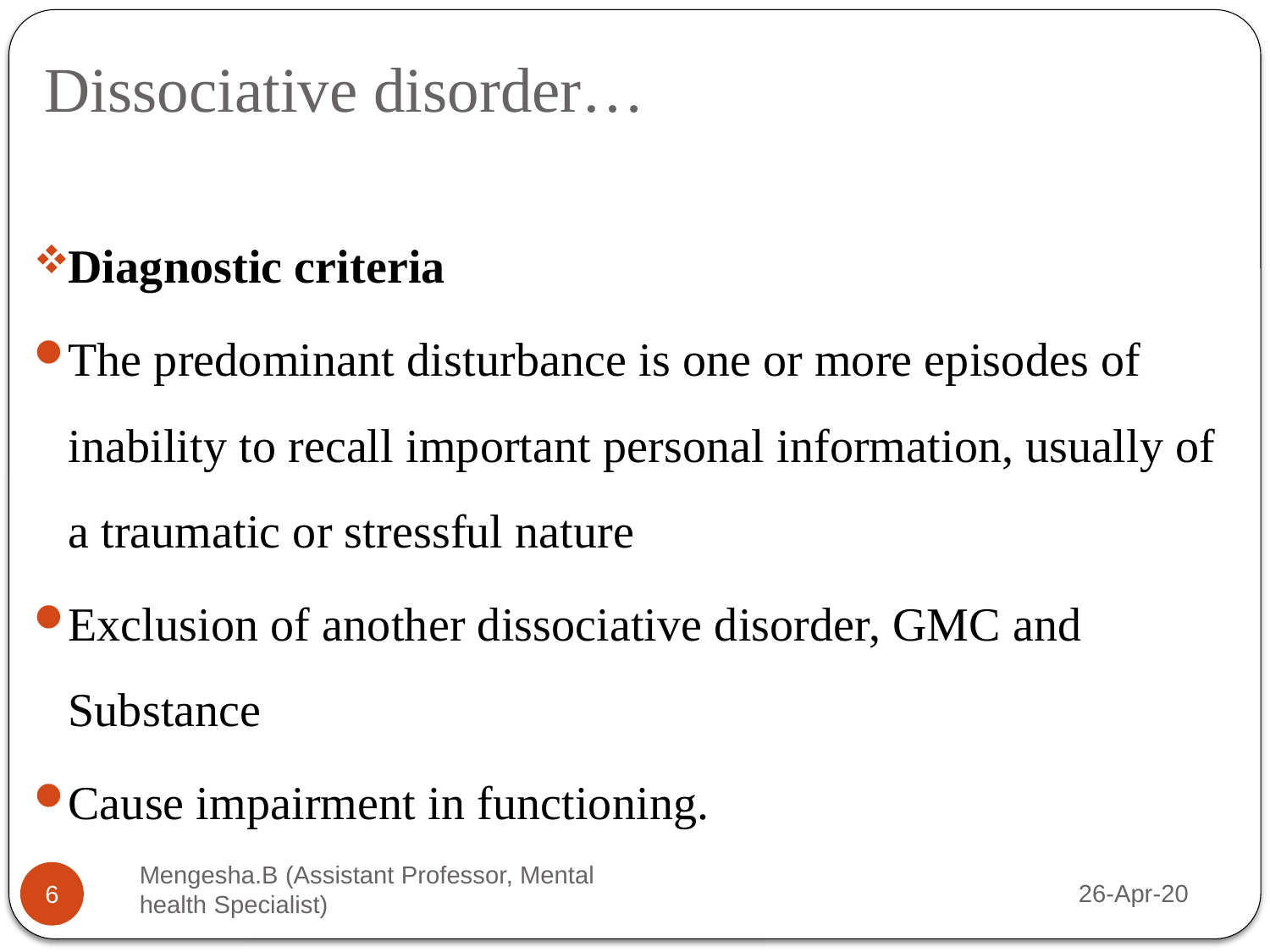

# Dissociative disorder…
Diagnostic criteria
The predominant disturbance is one or more episodes of inability to recall important personal information, usually of a traumatic or stressful nature
Exclusion of another dissociative disorder, GMC and Substance
Cause impairment in functioning.

Mengesha.B (Assistant Professor, Mental health Specialist)
26-Apr-20
6